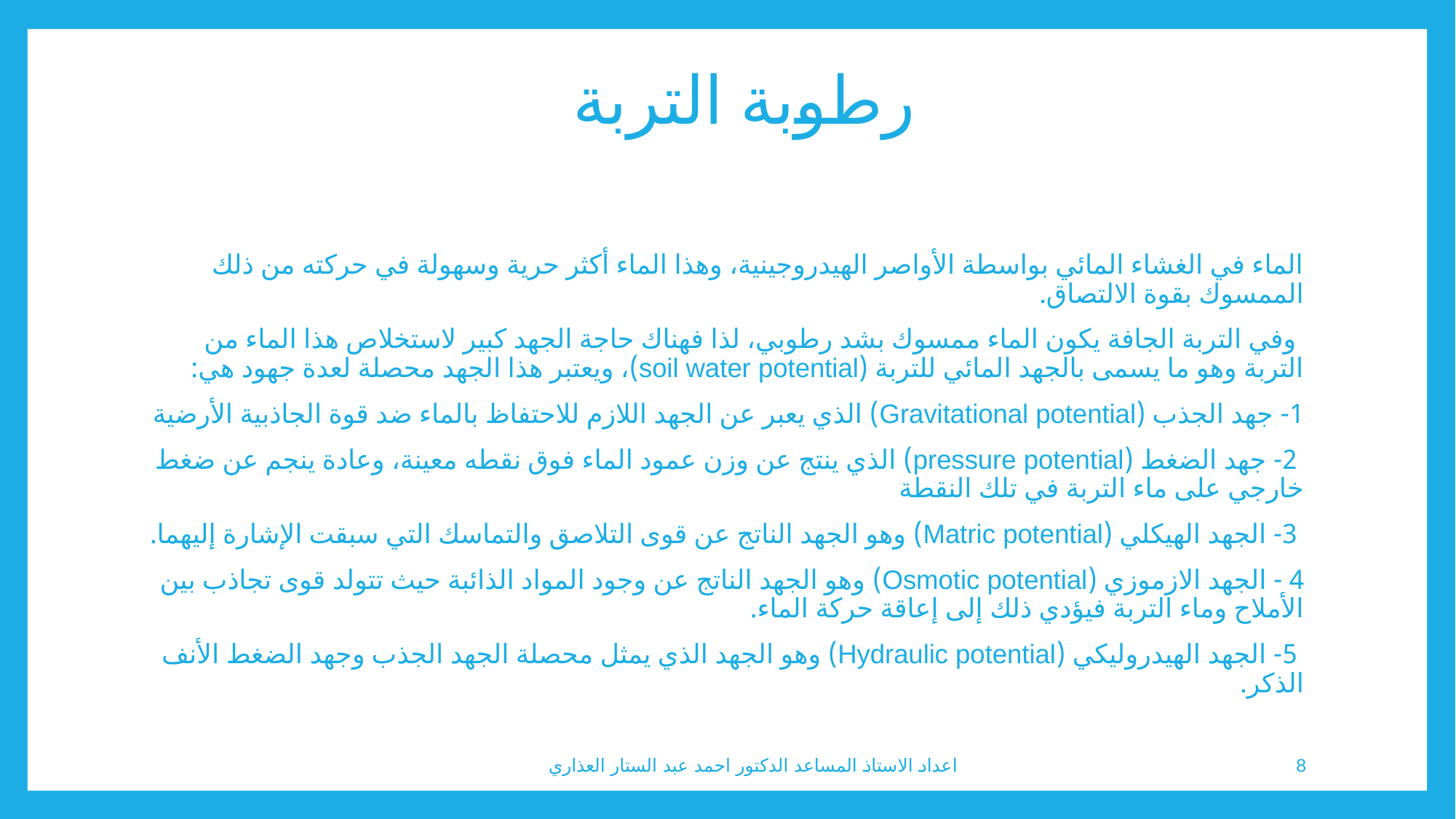

# رطوبة التربة
الماء في الغشاء المائي بواسطة الأواصر الهيدروجينية، وهذا الماء أكثر حرية وسهولة في حركته من ذلك الممسوك بقوة الالتصاق.
 وفي التربة الجافة يكون الماء ممسوك بشد رطوبي، لذا فهناك حاجة الجهد كبير لاستخلاص هذا الماء من التربة وهو ما يسمى بالجهد المائي للتربة (soil water potential)، ويعتبر هذا الجهد محصلة لعدة جهود هي:
1- جهد الجذب (Gravitational potential) الذي يعبر عن الجهد اللازم للاحتفاظ بالماء ضد قوة الجاذبية الأرضية
 2- جهد الضغط (pressure potential) الذي ينتج عن وزن عمود الماء فوق نقطه معينة، وعادة ينجم عن ضغط خارجي على ماء التربة في تلك النقطة
 3- الجهد الهيكلي (Matric potential) وهو الجهد الناتج عن قوى التلاصق والتماسك التي سبقت الإشارة إليهما.
4 - الجهد الازموزي (Osmotic potential) وهو الجهد الناتج عن وجود المواد الذائبة حيث تتولد قوی تجاذب بين الأملاح وماء التربة فيؤدي ذلك إلى إعاقة حركة الماء.
 5- الجهد الهيدروليكي (Hydraulic potential) وهو الجهد الذي يمثل محصلة الجهد الجذب وجهد الضغط الأنف الذكر.

اعداد الاستاذ المساعد الدكتور احمد عبد الستار العذاري
8